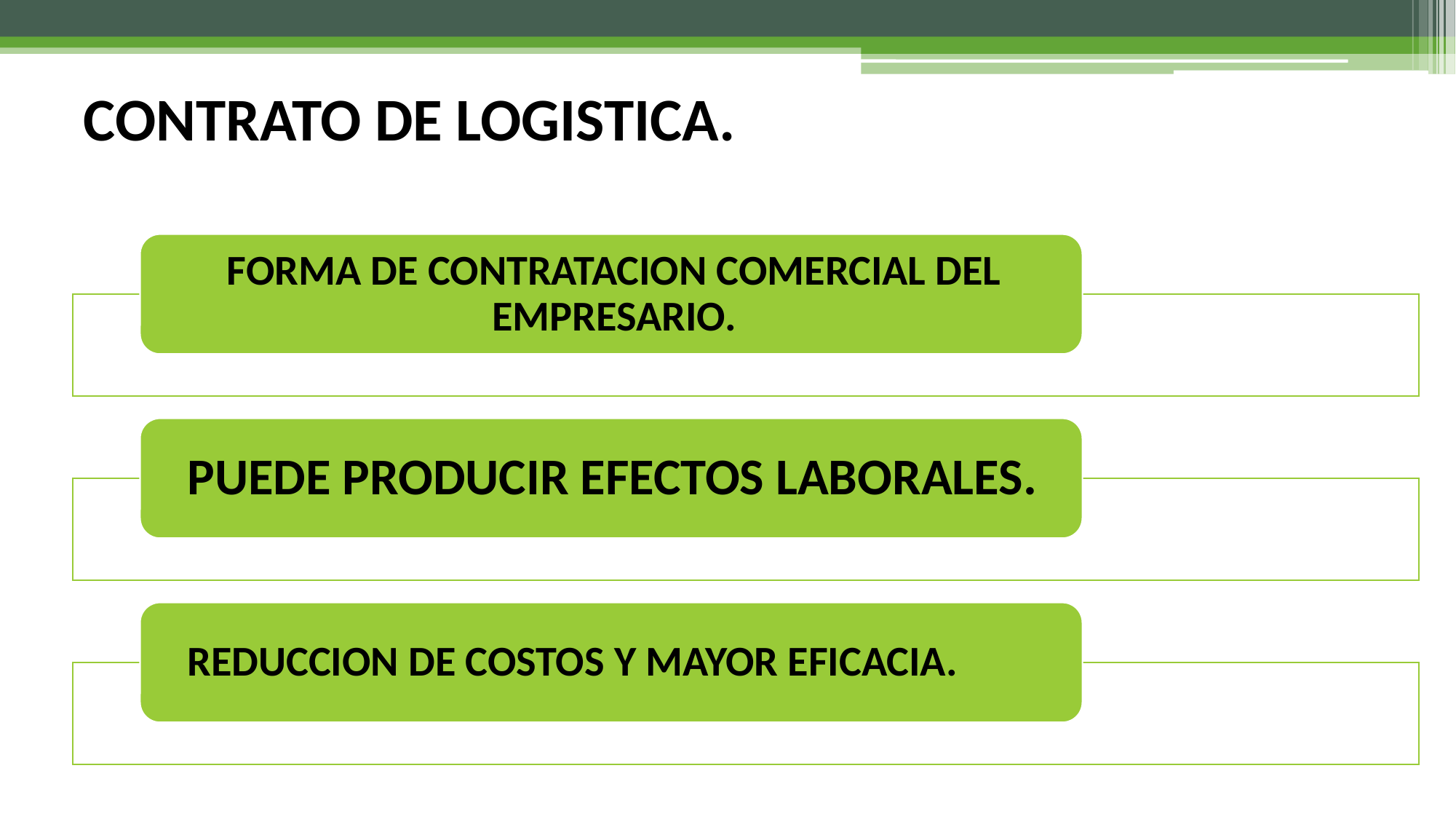

# CONTRATO DE LOGISTICA.
FORMA DE CONTRATACION COMERCIAL DEL EMPRESARIO.
PUEDE PRODUCIR EFECTOS LABORALES.
REDUCCION DE COSTOS Y MAYOR EFICACIA.